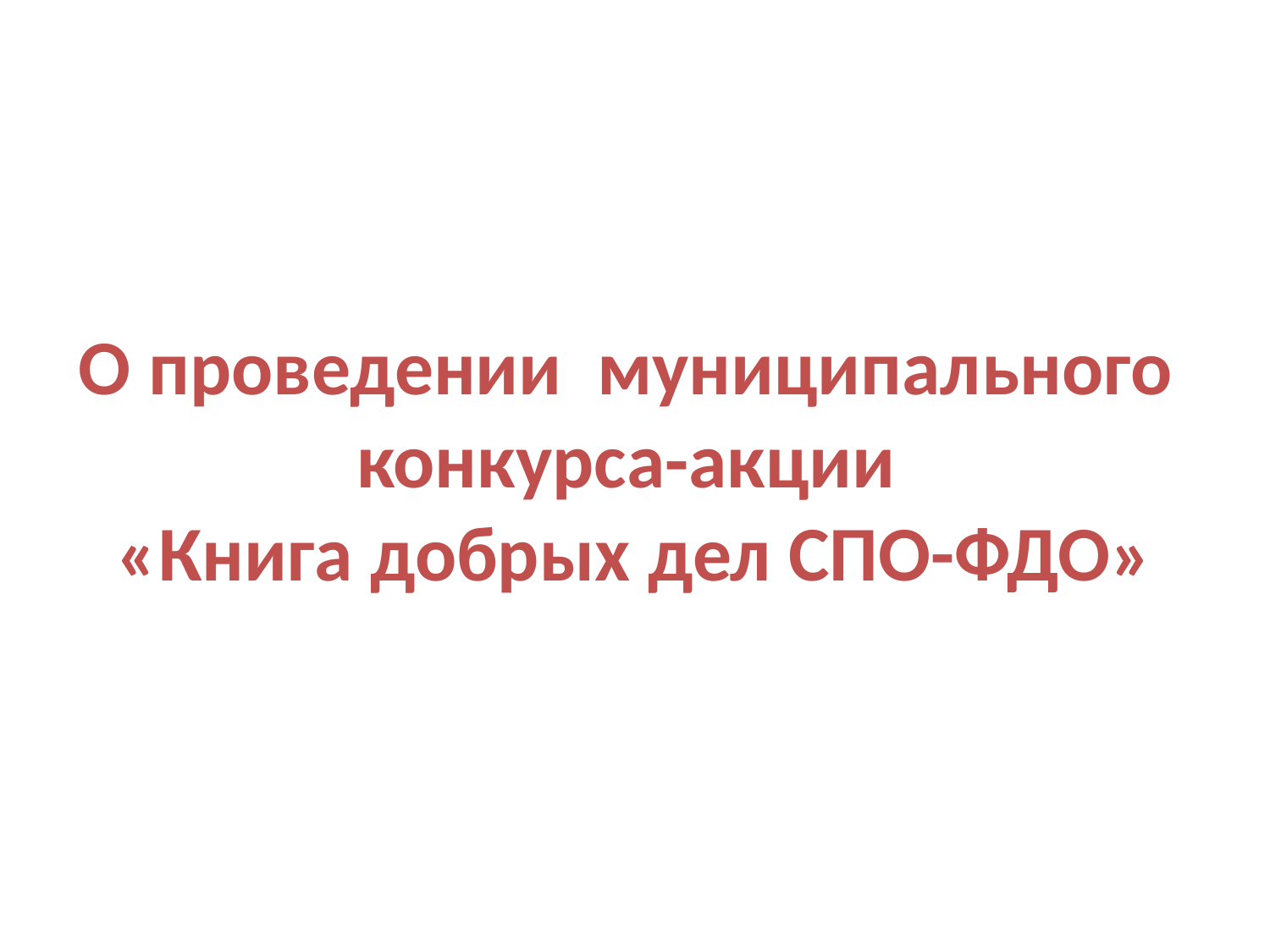

# О проведении  муниципального конкурса-акции «Книга добрых дел СПО-ФДО»